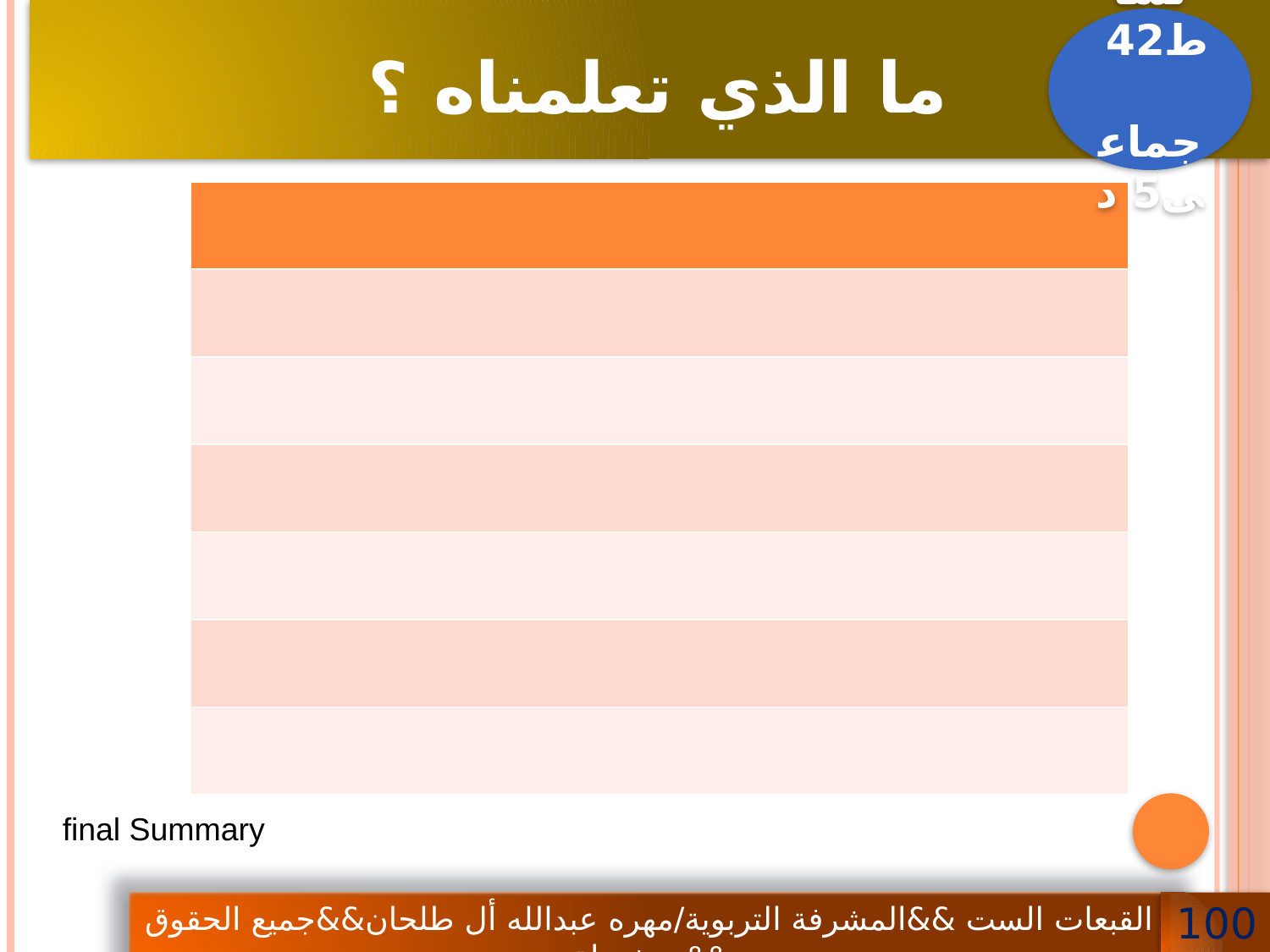

نشاط42   جماعى5 د
 ما الذي تعلمناه ؟
|  |
| --- |
|  |
|  |
|  |
|  |
|  |
|  |
final Summary

القبعات الست &&المشرفة التربوية/مهره عبدالله أل طلحان&&جميع الحقوق محفوظة&&
100